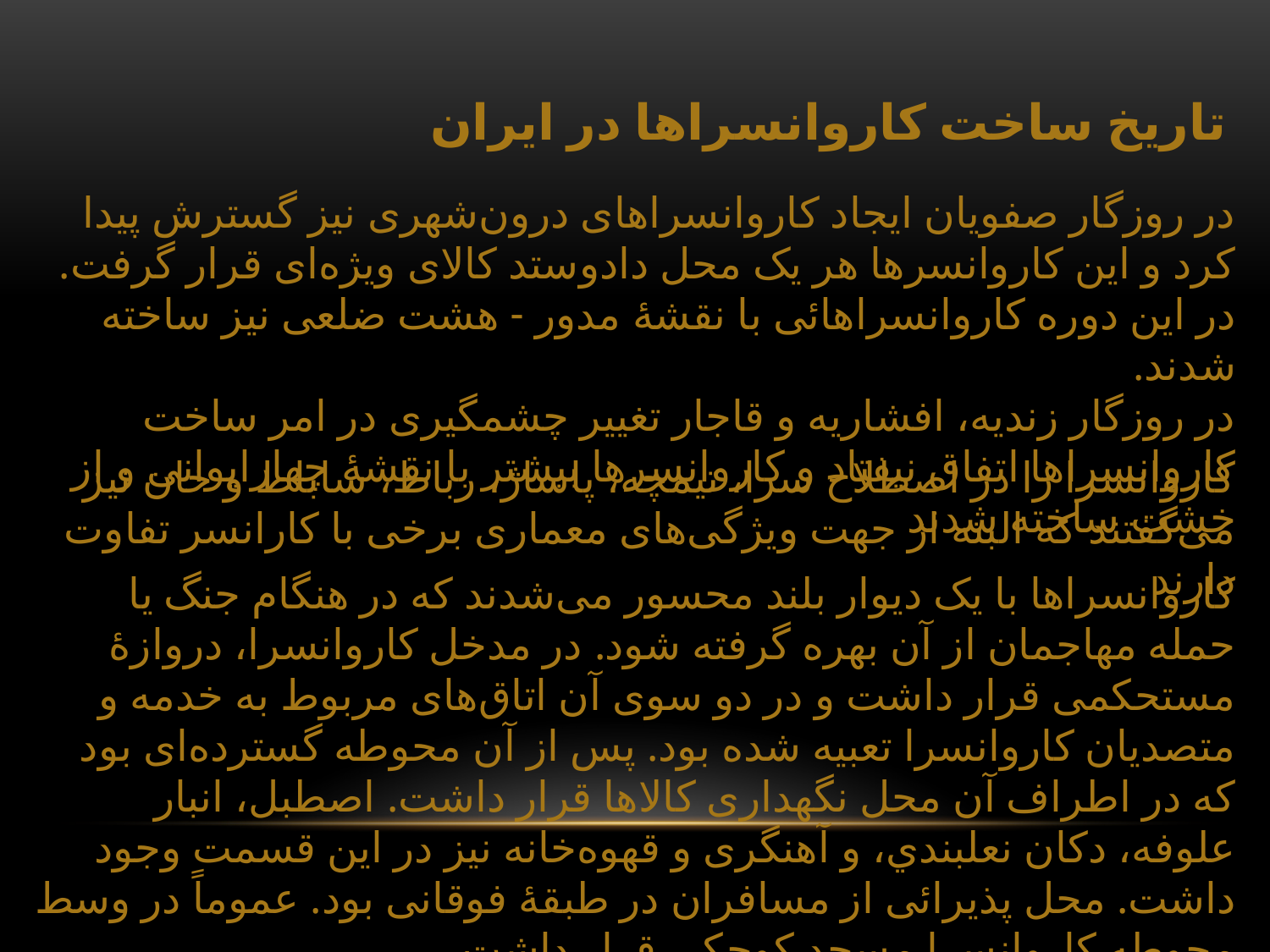

تاریخ ساخت کاروانسراها در ایران
در روزگار صفويان ايجاد کاروانسراهاى درون‌شهرى نيز گسترش پيدا کرد و اين کاروانسرها هر يک محل دادوستد کالاى ويژه‌اى قرار گرفت. در اين دوره کاروانسراهائى با نقشهٔ مدور - هشت ضلعى نيز ساخته شدند.
در روزگار زنديه، افشاريه و قاجار تغيير چشمگيرى در امر ساخت کاروانسراها اتفاق نيفتاد و کاروانسرها بيشتر با نقشهٔ چهارايوانى و از خشت ساخته شدند
کاروانسرا را در اصطلاح سرا، تيمچه، پاساژ، رباط، ساباط و خان نيز مى‌گفتند که البته از جهت ويژگى‌هاى معمارى برخى با کارانسر تفاوت دارند
کاروانسراها با يک ديوار بلند محسور مى‌شدند که در هنگام جنگ يا حمله مهاجمان از آن بهره گرفته شود. در مدخل کاروانسرا، دروازهٔ مستحکمى قرار داشت و در دو سوى آن اتاق‌هاى مربوط به خدمه و متصديان کاروانسرا تعبيه شده بود. پس از آن محوطه گسترده‌اى بود که در اطراف آن محل نگهدارى کالاها قرار داشت. اصطبل، انبار علوفه، دکان نعلبندي، و آهنگرى و قهوه‌خانه نيز در اين قسمت وجود داشت. محل پذيرائى از مسافران در طبقهٔ فوقانى بود. عموماً در وسط محوطه کاروانسرا مسجد کوچکى قرار داشت